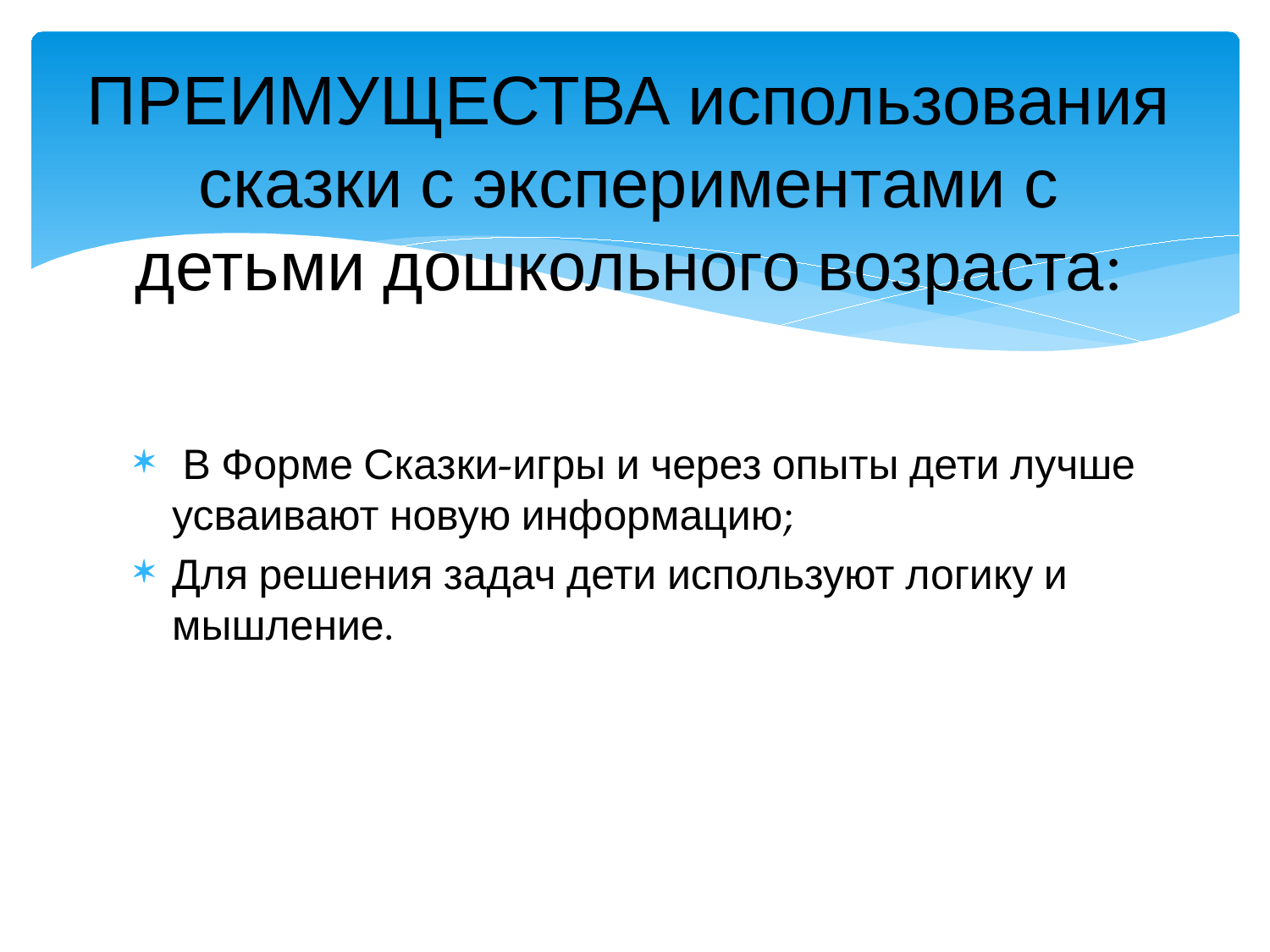

# ПРЕИМУЩЕСТВА использования сказки с экспериментами с детьми дошкольного возраста:

 В Форме Сказки-игры и через опыты дети лучше усваивают новую информацию;
Для решения задач дети используют логику и мышление.